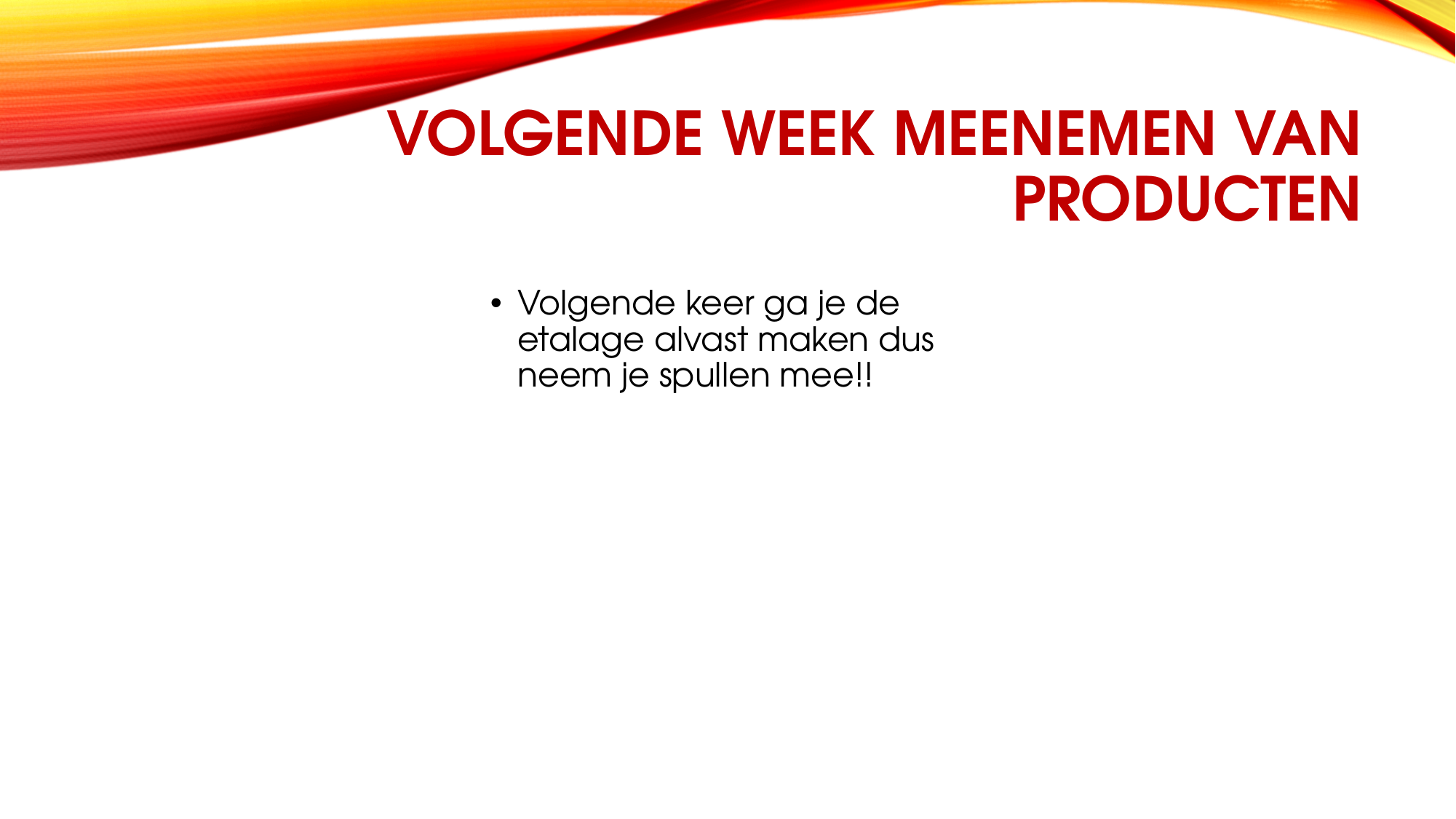

# Volgende week meenemen van producten
Volgende keer ga je de etalage alvast maken dus neem je spullen mee!!